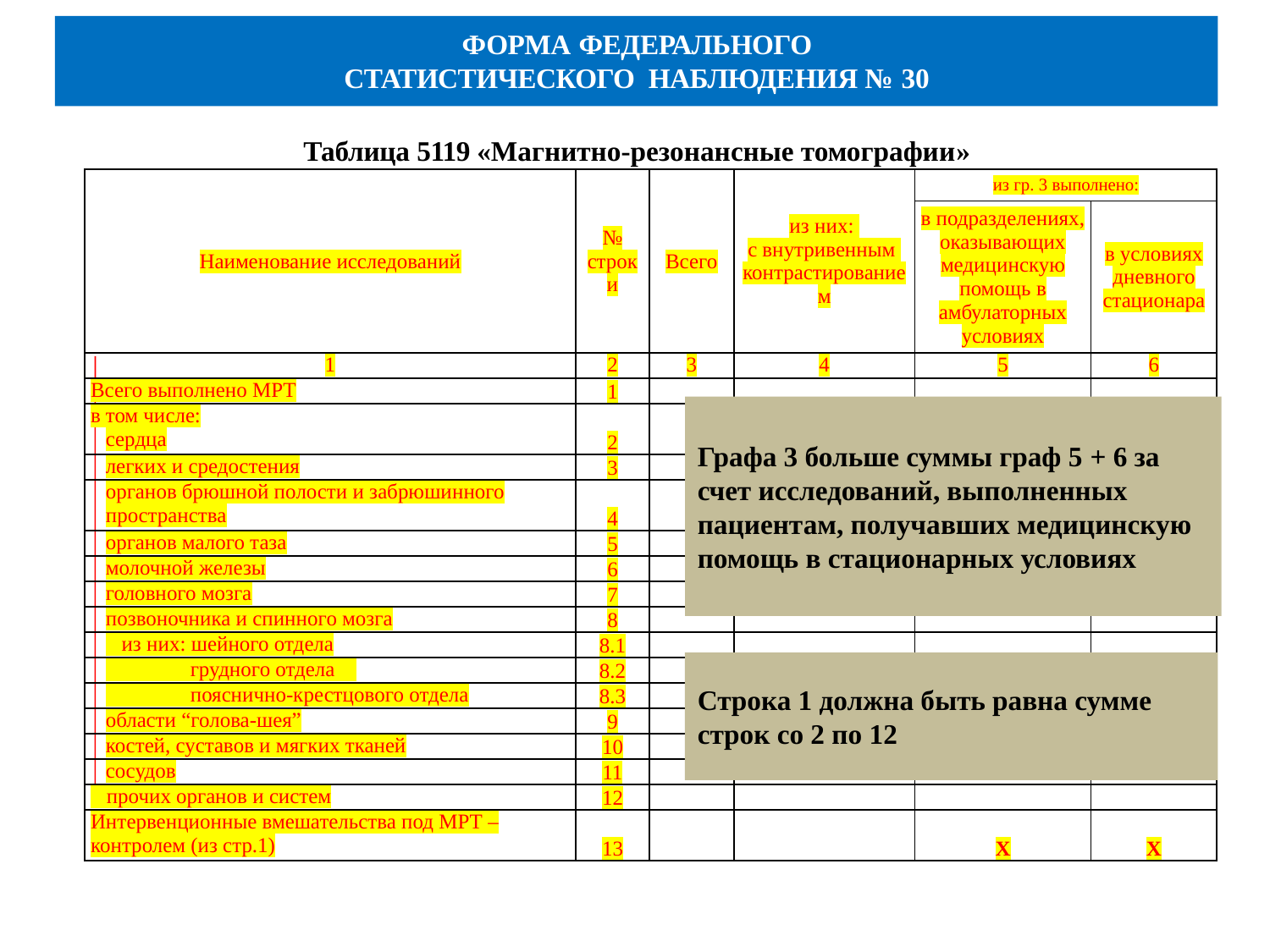

ФОРМА ФЕДЕРАЛЬНОГО
СТАТИСТИЧЕСКОГО  НАБЛЮДЕНИЯ № 30

Таблица 5119 «Магнитно-резонансные томографии»
| Наименование исследований | № строки | Всего | из них: с внутривенным контрастированием | из гр. 3 выполнено: |  |
| --- | --- | --- | --- | --- | --- |
|  |  |  |  | в подразделениях, оказывающих медицинскую помощь в амбулаторных условиях | в условиях дневного стационара |
| 1 | 2 | 3 | 4 | 5 | 6 |
| Всего выполнено МРТ | 1 |  |  |  |  |
| в том числе: сердца | 2 |  |  |  |  |
| легких и средостения | 3 |  |  |  |  |
| органов брюшной полости и забрюшинного пространства | 4 |  |  |  |  |
| органов малого таза | 5 |  |  |  |  |
| молочной железы | 6 |  |  |  |  |
| головного мозга | 7 |  |  |  |  |
| позвоночника и спинного мозга | 8 |  |  |  |  |
| из них: шейного отдела | 8.1 |  |  |  |  |
| грудного отдела | 8.2 |  |  |  |  |
| пояснично-крестцового отдела | 8.3 |  |  |  |  |
| области “голова-шея” | 9 |  |  |  |  |
| костей, суставов и мягких тканей | 10 |  |  |  |  |
| сосудов | 11 |  |  |  |  |
| прочих органов и систем | 12 |  |  |  |  |
| Интервенционные вмешательства под МРТ – контролем (из стр.1) | 13 |  |  | Х | Х |

Графа 3 больше суммы граф 5 + 6 за счет исследований, выполненных пациентам, получавших медицинскую помощь в стационарных условиях
Строка 1 должна быть равна сумме строк со 2 по 12